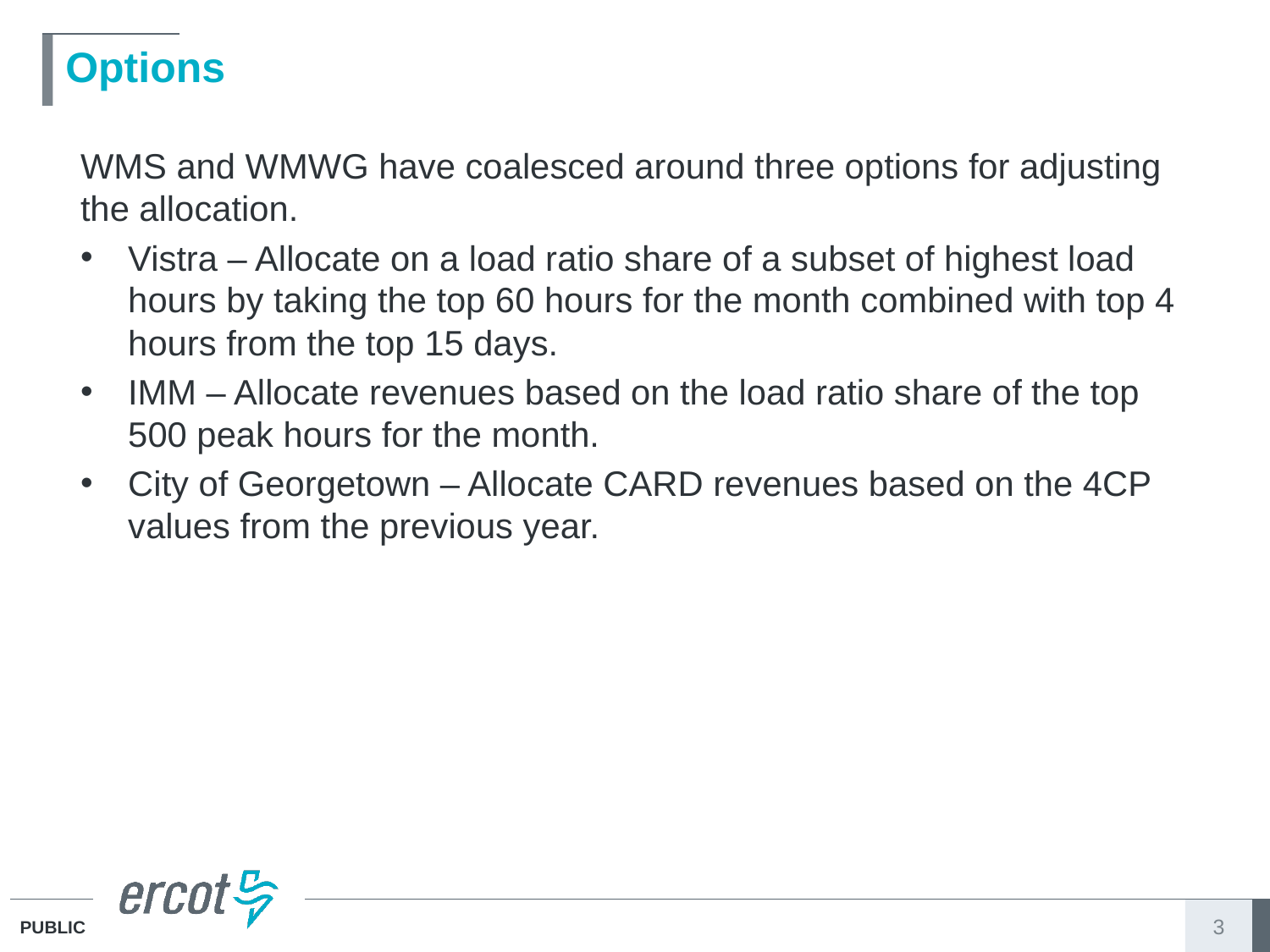

# Options
WMS and WMWG have coalesced around three options for adjusting the allocation.
Vistra – Allocate on a load ratio share of a subset of highest load hours by taking the top 60 hours for the month combined with top 4 hours from the top 15 days.
IMM – Allocate revenues based on the load ratio share of the top 500 peak hours for the month.
City of Georgetown – Allocate CARD revenues based on the 4CP values from the previous year.
3